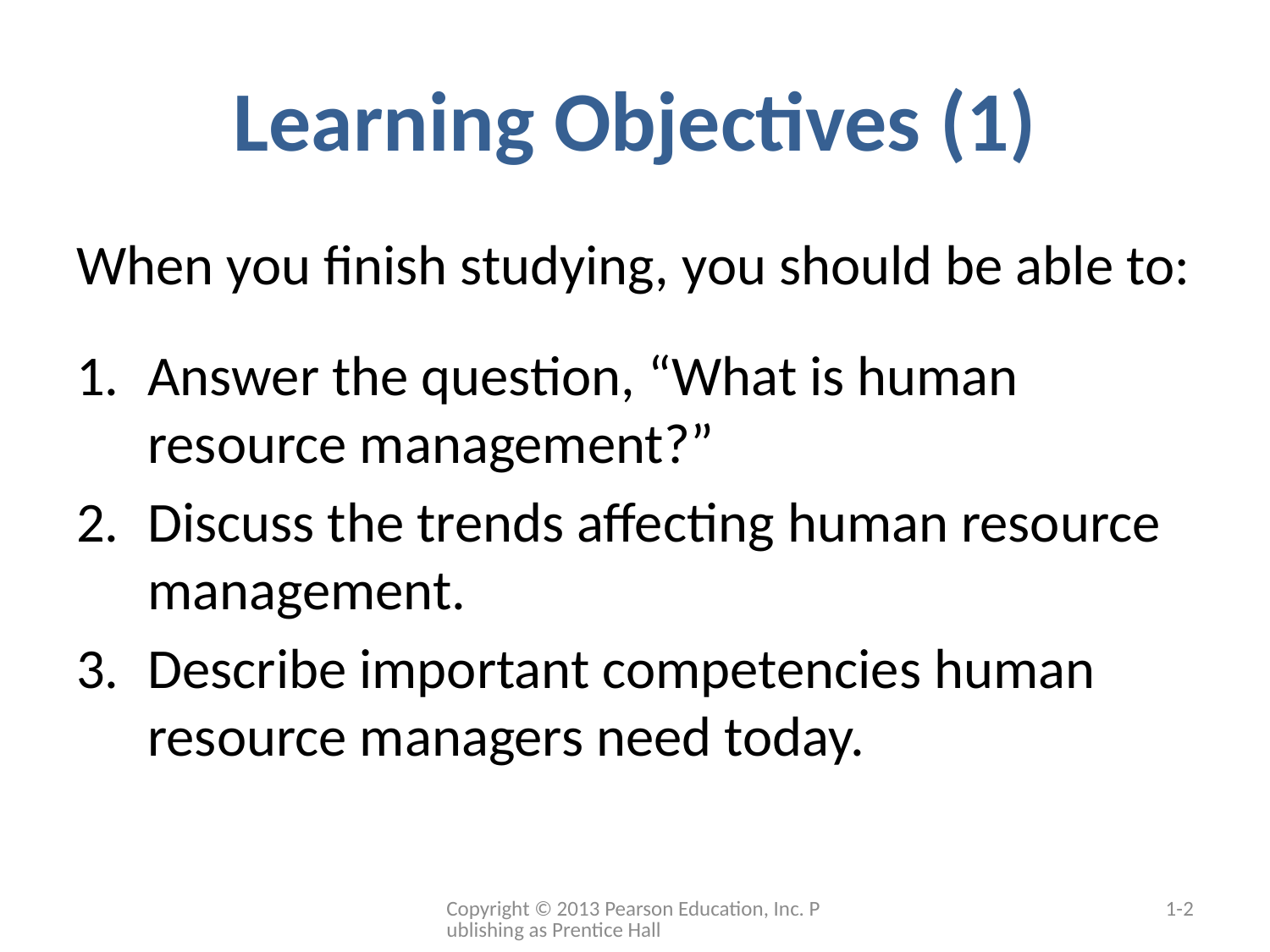

# Learning Objectives (1)
When you finish studying, you should be able to:
Answer the question, “What is human resource management?”
Discuss the trends affecting human resource management.
Describe important competencies human resource managers need today.
Copyright © 2013 Pearson Education, Inc. Publishing as Prentice Hall
1-2